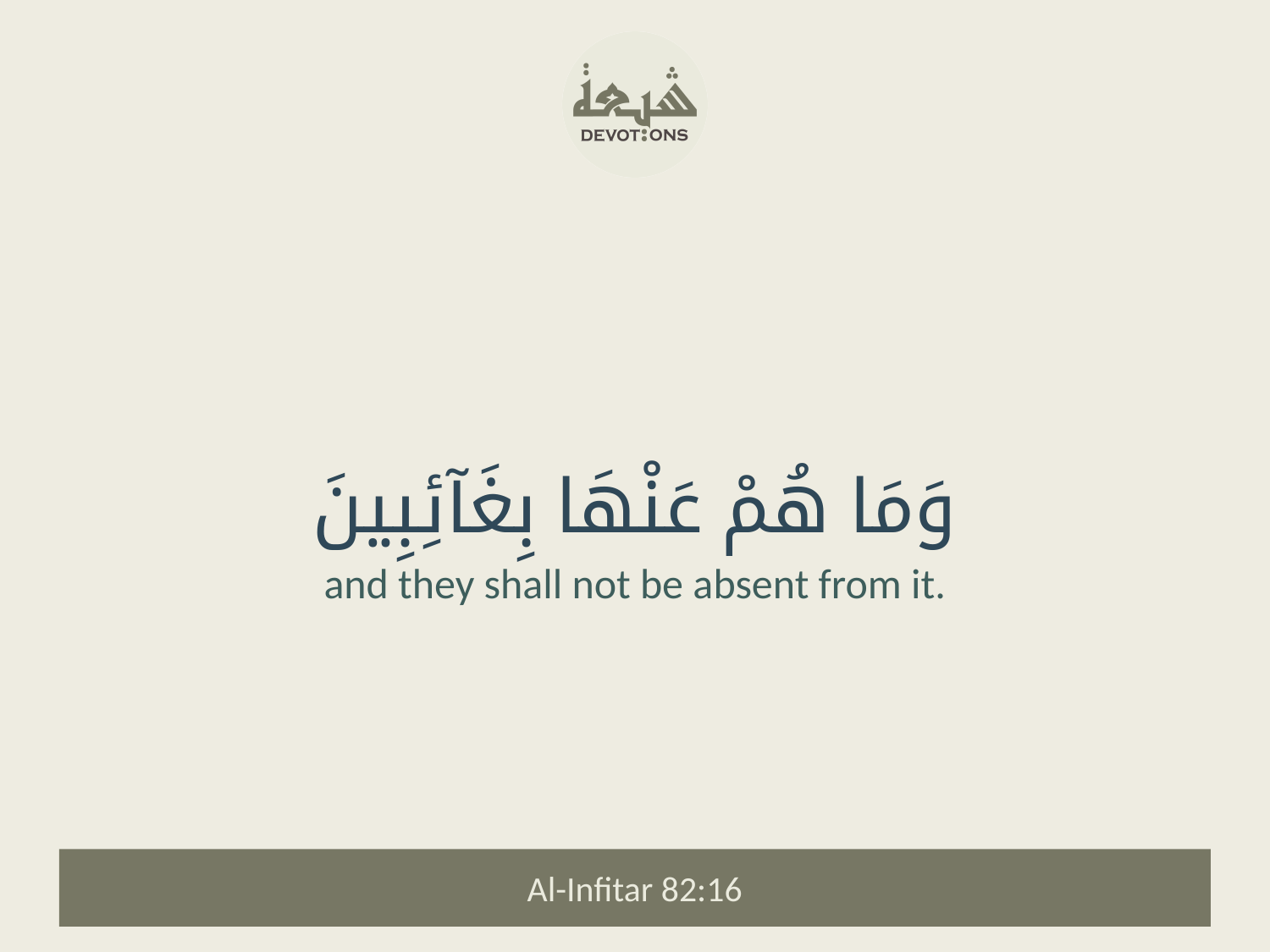

وَمَا هُمْ عَنْهَا بِغَآئِبِينَ
and they shall not be absent from it.
Al-Infitar 82:16